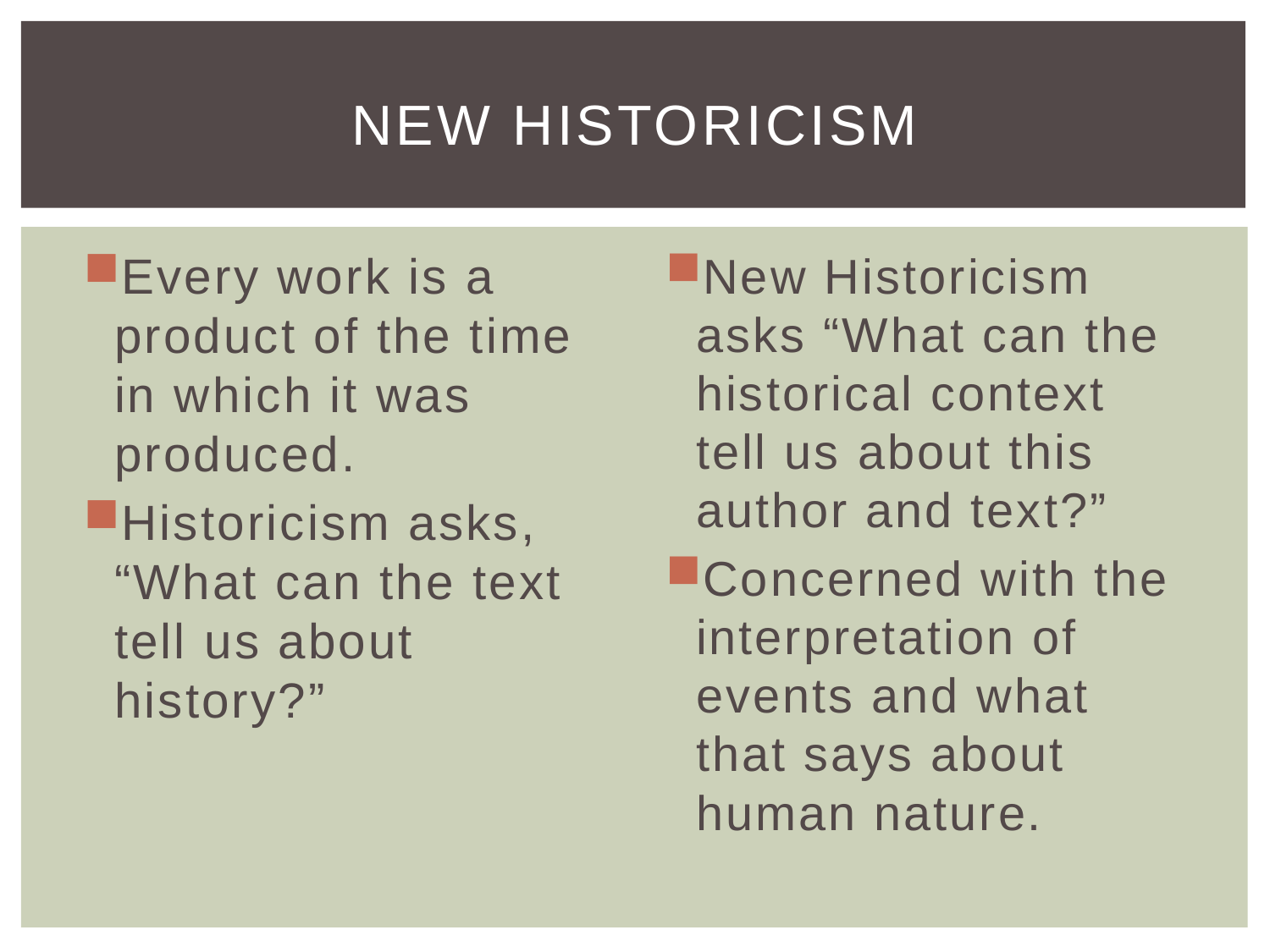

# New Historicism
Every work is a product of the time in which it was produced.
Historicism asks, “What can the text tell us about history?”
New Historicism asks “What can the historical context tell us about this author and text?”
Concerned with the interpretation of events and what that says about human nature.